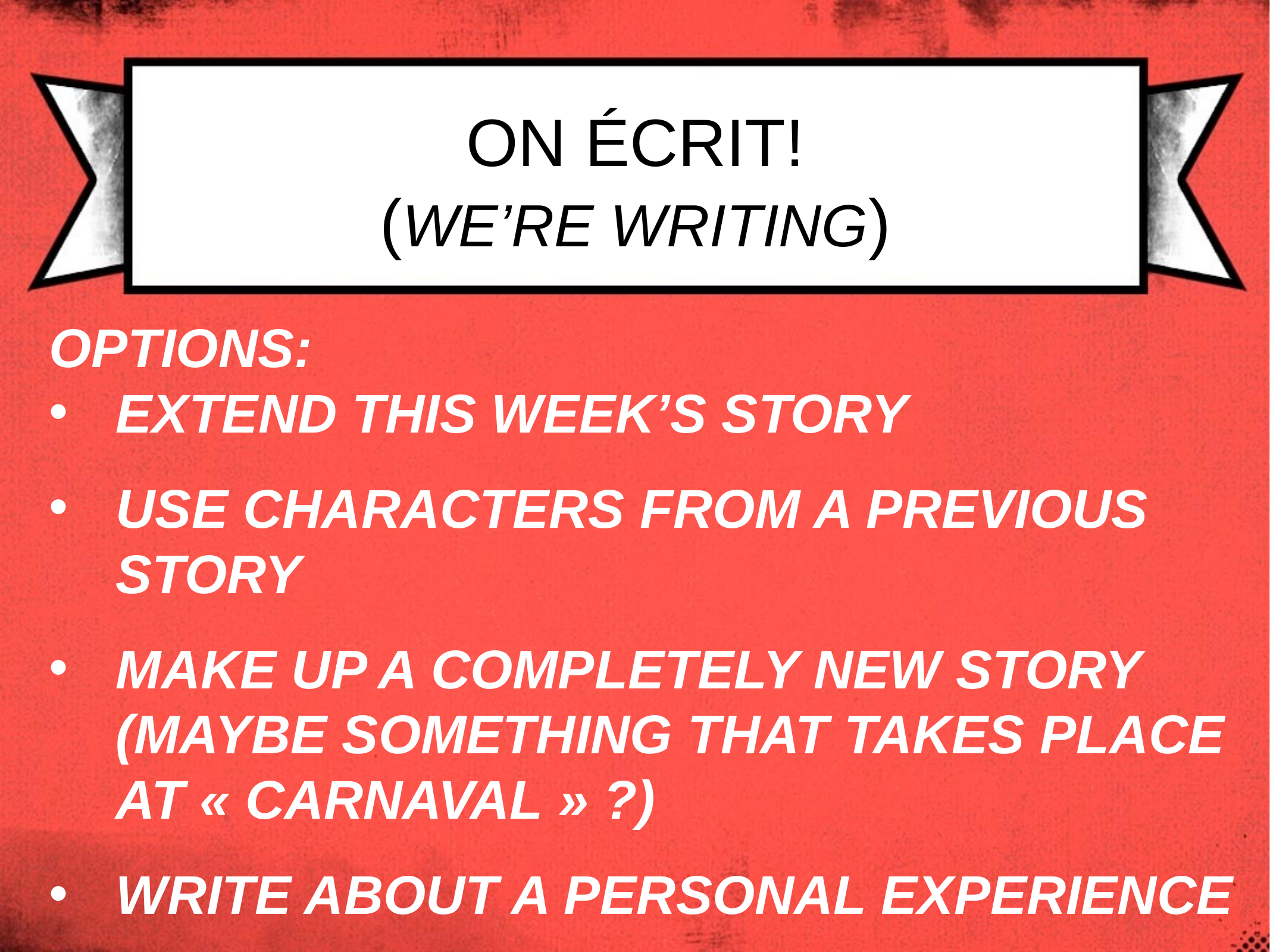

# On écrit! (we’re writing)
Options:
Extend this week’s story

Use characters from a previous story

Make up a completely new story (maybe something that takes place at « carnaval » ?)

Write about a personal experience